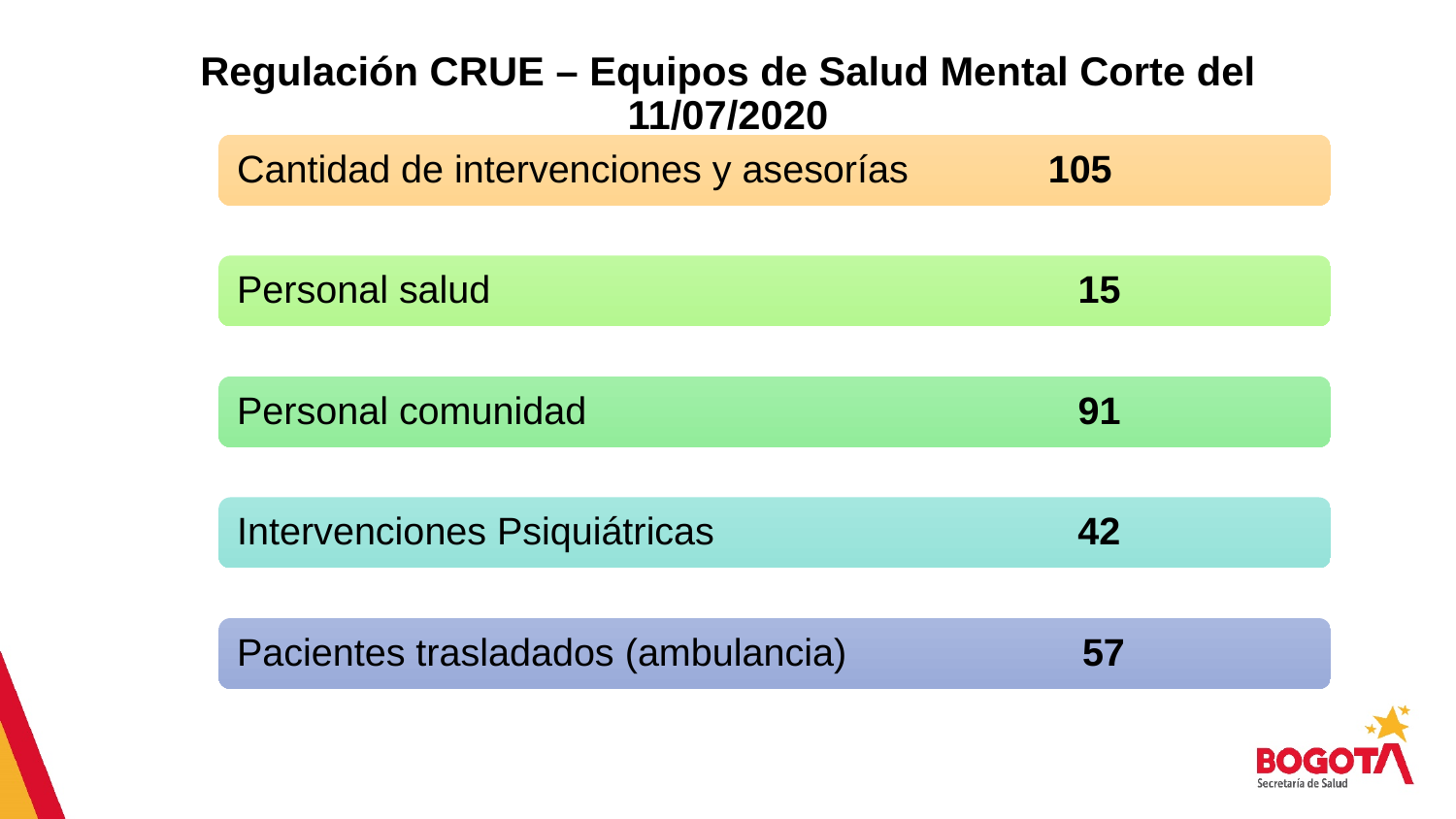

# Regulación CRUE – Equipos de Salud Mental Corte del 11/07/2020
Cantidad de intervenciones y asesorías             105

Personal salud                                                       15

Personal comunidad                                              91

Intervenciones Psiquiátricas                                  42

Pacientes trasladados (ambulancia)                      57